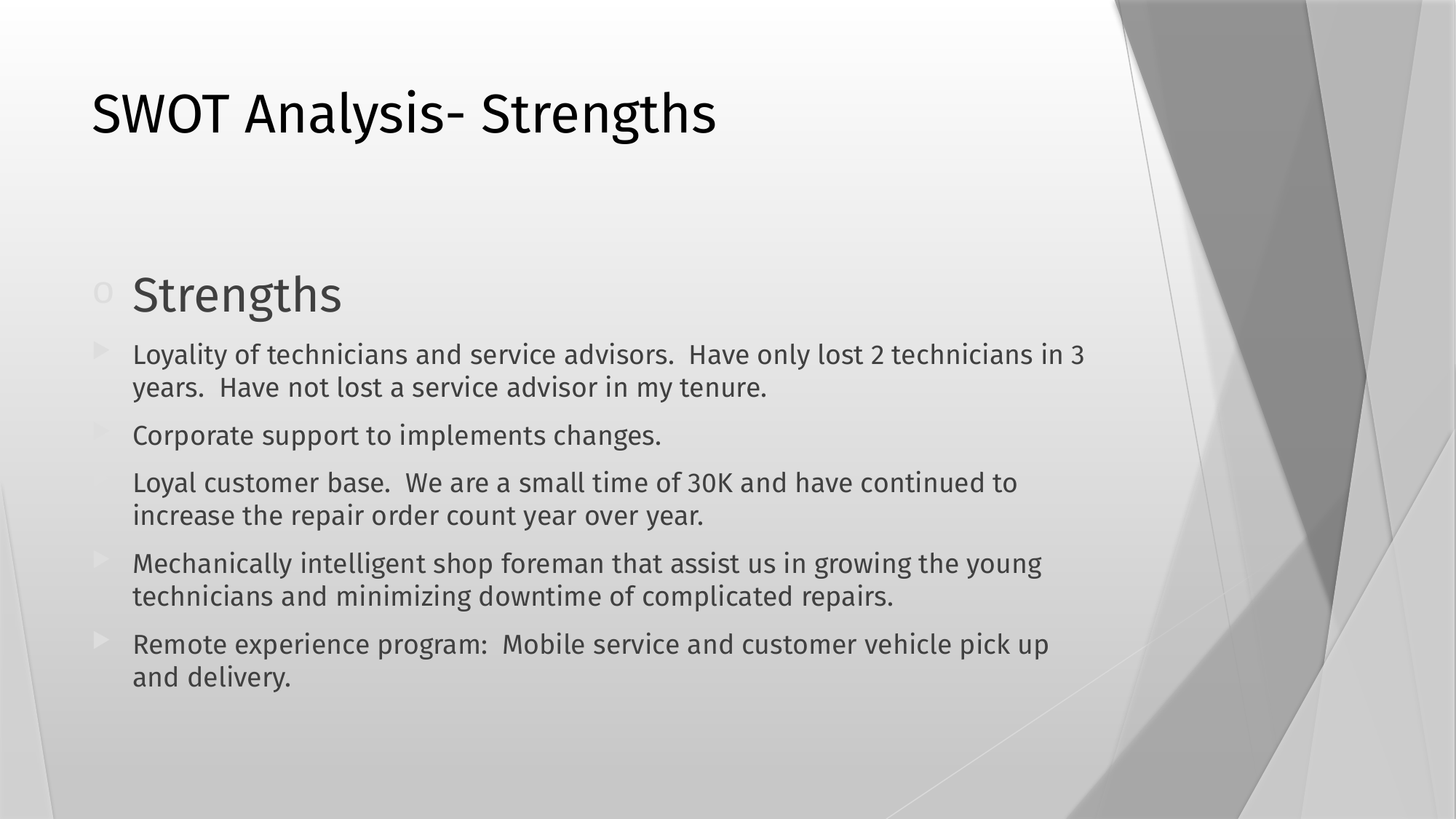

# SWOT Analysis- Strengths
Strengths
Loyality of technicians and service advisors.  Have only lost 2 technicians in 3 years.  Have not lost a service advisor in my tenure.
Corporate support to implements changes.
Loyal customer base.  We are a small time of 30K and have continued to increase the repair order count year over year.
Mechanically intelligent shop foreman that assist us in growing the young technicians and minimizing downtime of complicated repairs.
Remote experience program:  Mobile service and customer vehicle pick up and delivery.